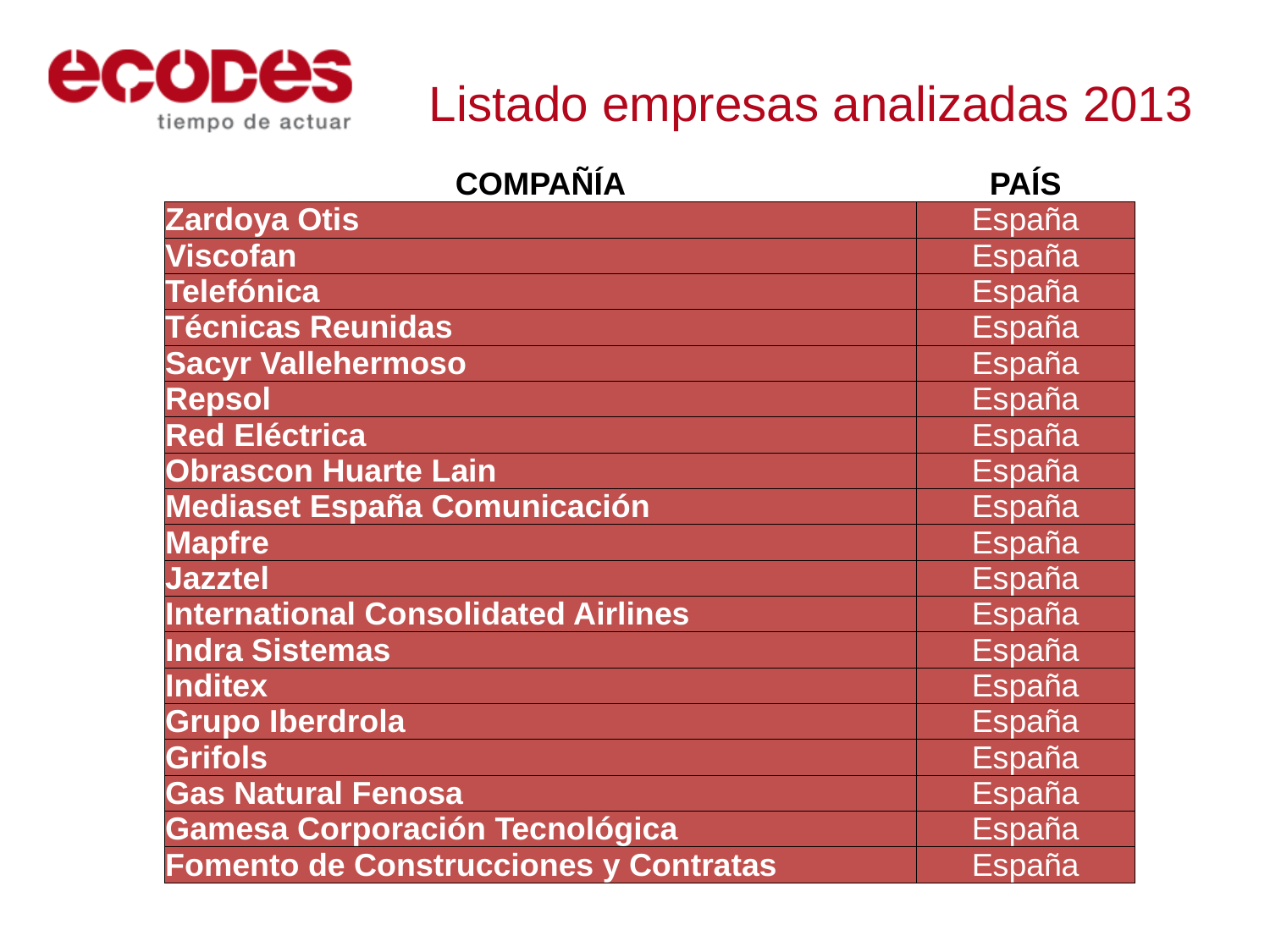

Listado empresas analizadas 2013
| COMPAÑÍA | PAÍS |
| --- | --- |
| Zardoya Otis | España |
| Viscofan | España |
| Telefónica | España |
| Técnicas Reunidas | España |
| Sacyr Vallehermoso | España |
| Repsol | España |
| Red Eléctrica | España |
| Obrascon Huarte Lain | España |
| Mediaset España Comunicación | España |
| Mapfre | España |
| Jazztel | España |
| International Consolidated Airlines | España |
| Indra Sistemas | España |
| Inditex | España |
| Grupo Iberdrola | España |
| Grifols | España |
| Gas Natural Fenosa | España |
| Gamesa Corporación Tecnológica | España |
| Fomento de Construcciones y Contratas | España |